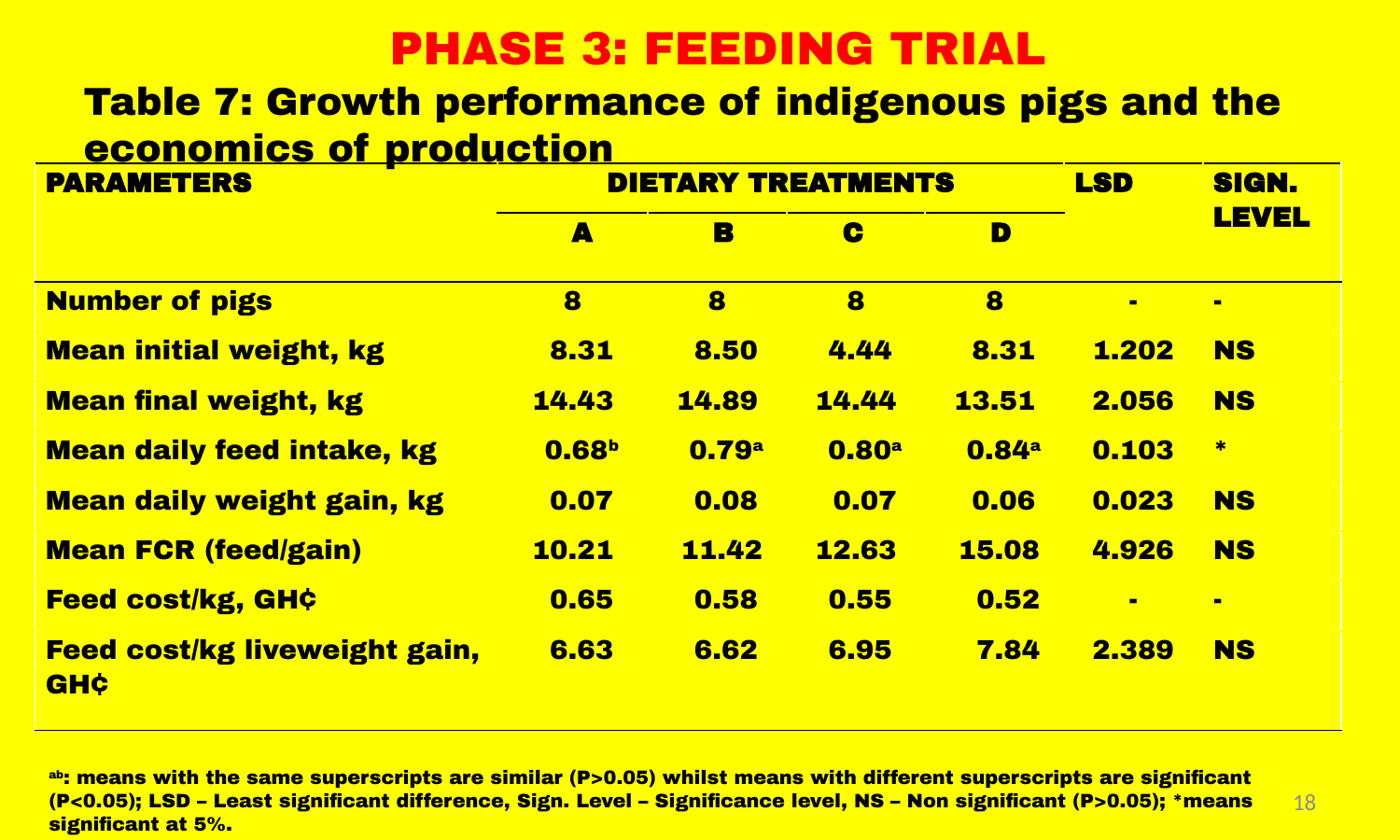

# PHASE 3: FEEDING TRIAL
Table 7: Growth performance of indigenous pigs and the economics of production

| PARAMETERS | DIETARY TREATMENTS |  |  |  | LSD | SIGN. LEVEL |
| --- | --- | --- | --- | --- | --- | --- |
|  | A | B | C | D |  |  |
| Number of pigs | 8 | 8 | 8 | 8 | - | - |
| Mean initial weight, kg | 8.31 | 8.50 | 4.44 | 8.31 | 1.202 | NS |
| Mean final weight, kg | 14.43 | 14.89 | 14.44 | 13.51 | 2.056 | NS |
| Mean daily feed intake, kg | 0.68b | 0.79a | 0.80a | 0.84a | 0.103 | \* |
| Mean daily weight gain, kg | 0.07 | 0.08 | 0.07 | 0.06 | 0.023 | NS |
| Mean FCR (feed/gain) | 10.21 | 11.42 | 12.63 | 15.08 | 4.926 | NS |
| Feed cost/kg, GH¢ | 0.65 | 0.58 | 0.55 | 0.52 | - | - |
| Feed cost/kg liveweight gain, GH¢ | 6.63 | 6.62 | 6.95 | 7.84 | 2.389 | NS |
ab: means with the same superscripts are similar (P>0.05) whilst means with different superscripts are significant (P<0.05); LSD – Least significant difference, Sign. Level – Significance level, NS – Non significant (P>0.05); *means significant at 5%.
18